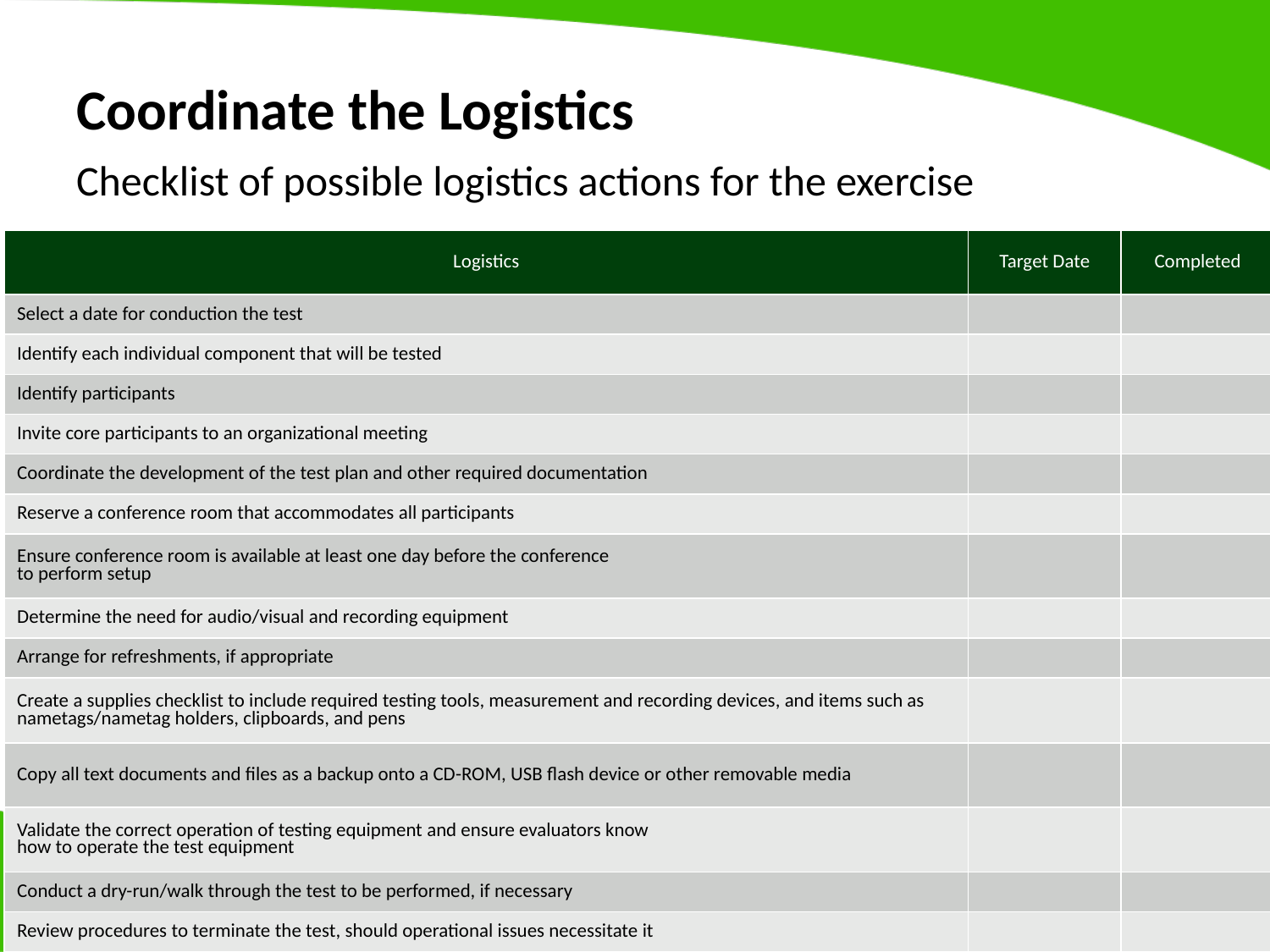

# Coordinate the Logistics
Checklist of possible logistics actions for the exercise
| Logistics | Target Date | Completed |
| --- | --- | --- |
| Select a date for conduction the test |  |  |
| Identify each individual component that will be tested |  |  |
| Identify participants |  |  |
| Invite core participants to an organizational meeting |  |  |
| Coordinate the development of the test plan and other required documentation |  |  |
| Reserve a conference room that accommodates all participants |  |  |
| Ensure conference room is available at least one day before the conference to perform setup |  |  |
| Determine the need for audio/visual and recording equipment |  |  |
| Arrange for refreshments, if appropriate |  |  |
| Create a supplies checklist to include required testing tools, measurement and recording devices, and items such as nametags/nametag holders, clipboards, and pens |  |  |
| Copy all text documents and files as a backup onto a CD-ROM, USB flash device or other removable media |  |  |
| Validate the correct operation of testing equipment and ensure evaluators know how to operate the test equipment |  |  |
| Conduct a dry-run/walk through the test to be performed, if necessary |  |  |
| Review procedures to terminate the test, should operational issues necessitate it |  |  |